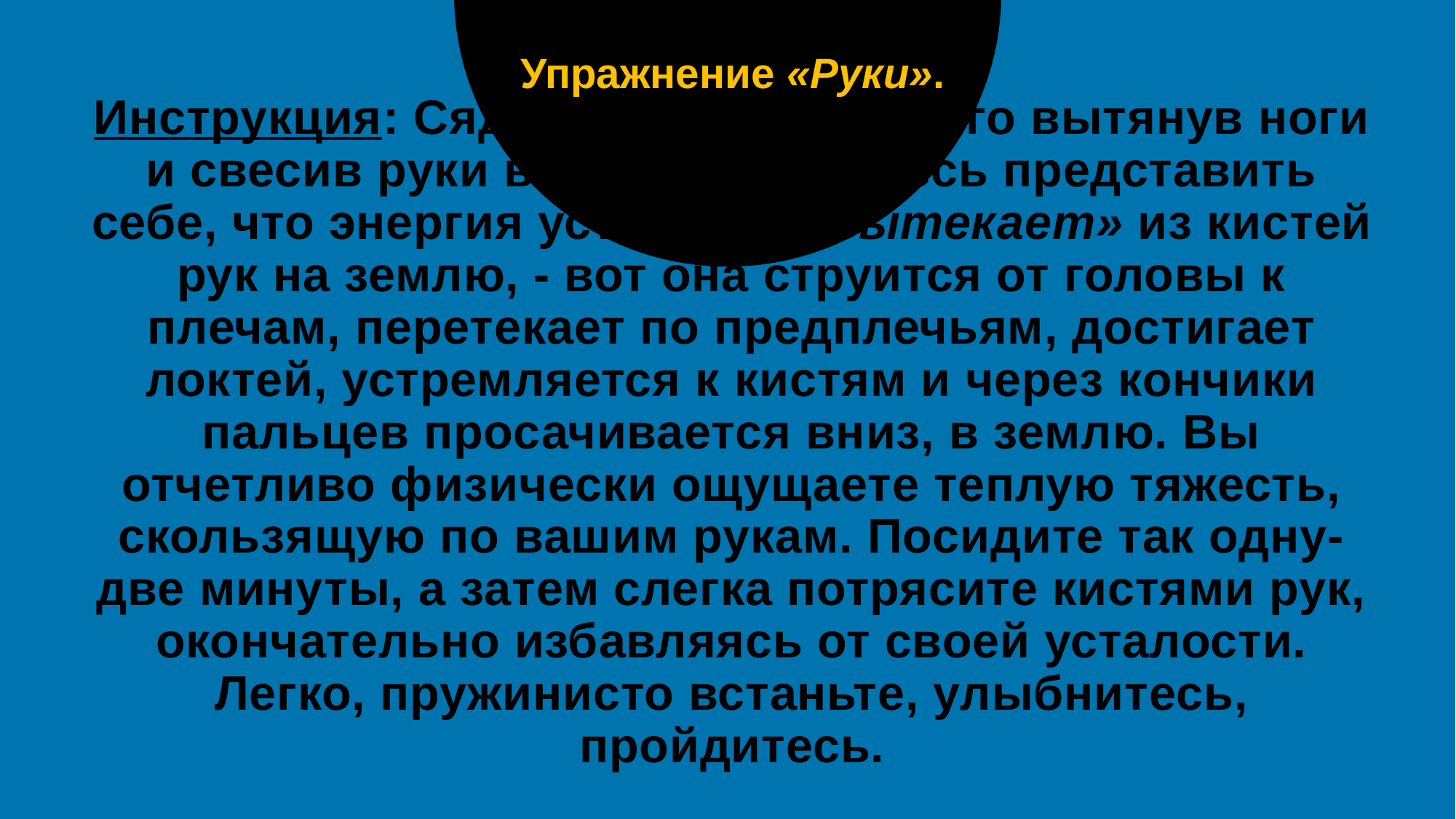

Упражнение «Руки».
# Инструкция: Сядьте на стул, немного вытянув ноги и свесив руки вниз. Постарайтесь представить себе, что энергия усталости «вытекает» из кистей рук на землю, - вот она струится от головы к плечам, перетекает по предплечьям, достигает локтей, устремляется к кистям и через кончики пальцев просачивается вниз, в землю. Вы отчетливо физически ощущаете теплую тяжесть, скользящую по вашим рукам. Посидите так одну-две минуты, а затем слегка потрясите кистями рук, окончательно избавляясь от своей усталости. Легко, пружинисто встаньте, улыбнитесь, пройдитесь.